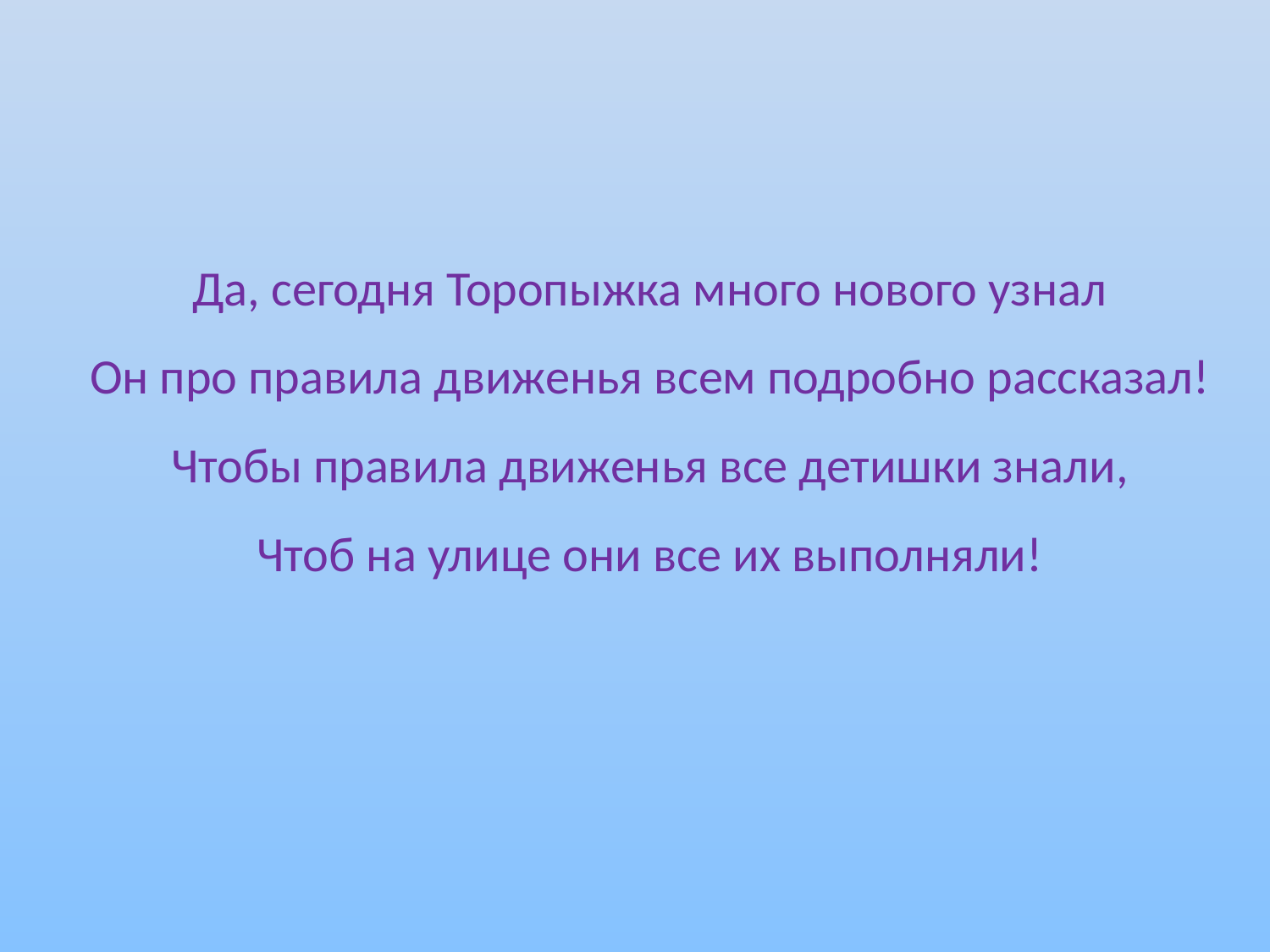

# Да, сегодня Торопыжка много нового узнал Он про правила движенья всем подробно рассказал! Чтобы правила движенья все детишки знали, Чтоб на улице они все их выполняли!